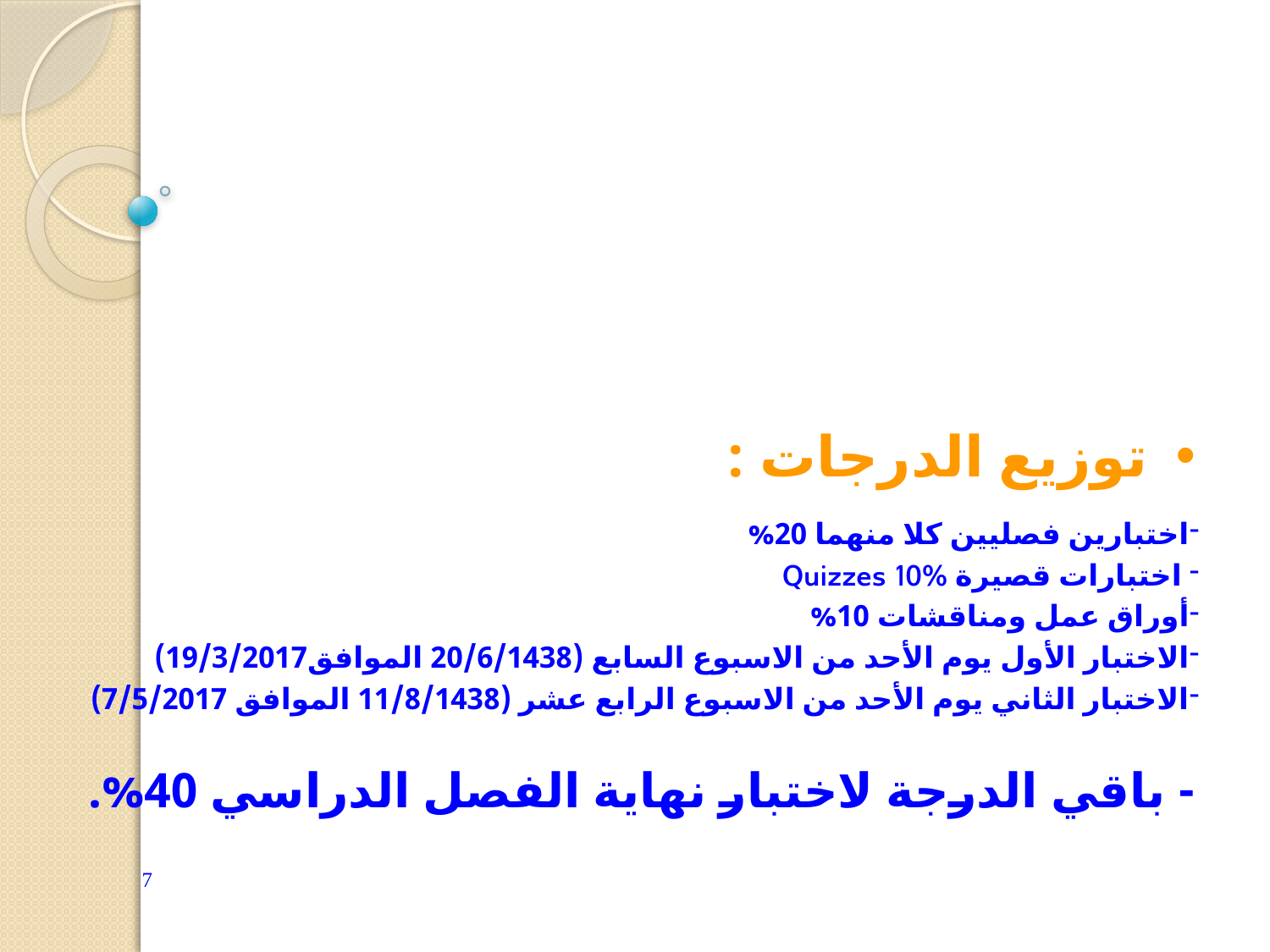

توزيع الدرجات :

اختبارين فصليين كلا منهما 20%
 اختبارات قصيرة Quizzes 10%
أوراق عمل ومناقشات 10%
الاختبار الأول يوم الأحد من الاسبوع السابع (20/6/1438 الموافق19/3/2017)
الاختبار الثاني يوم الأحد من الاسبوع الرابع عشر (11/8/1438 الموافق 7/5/2017)

- باقي الدرجة لاختبار نهاية الفصل الدراسي 40%.

7